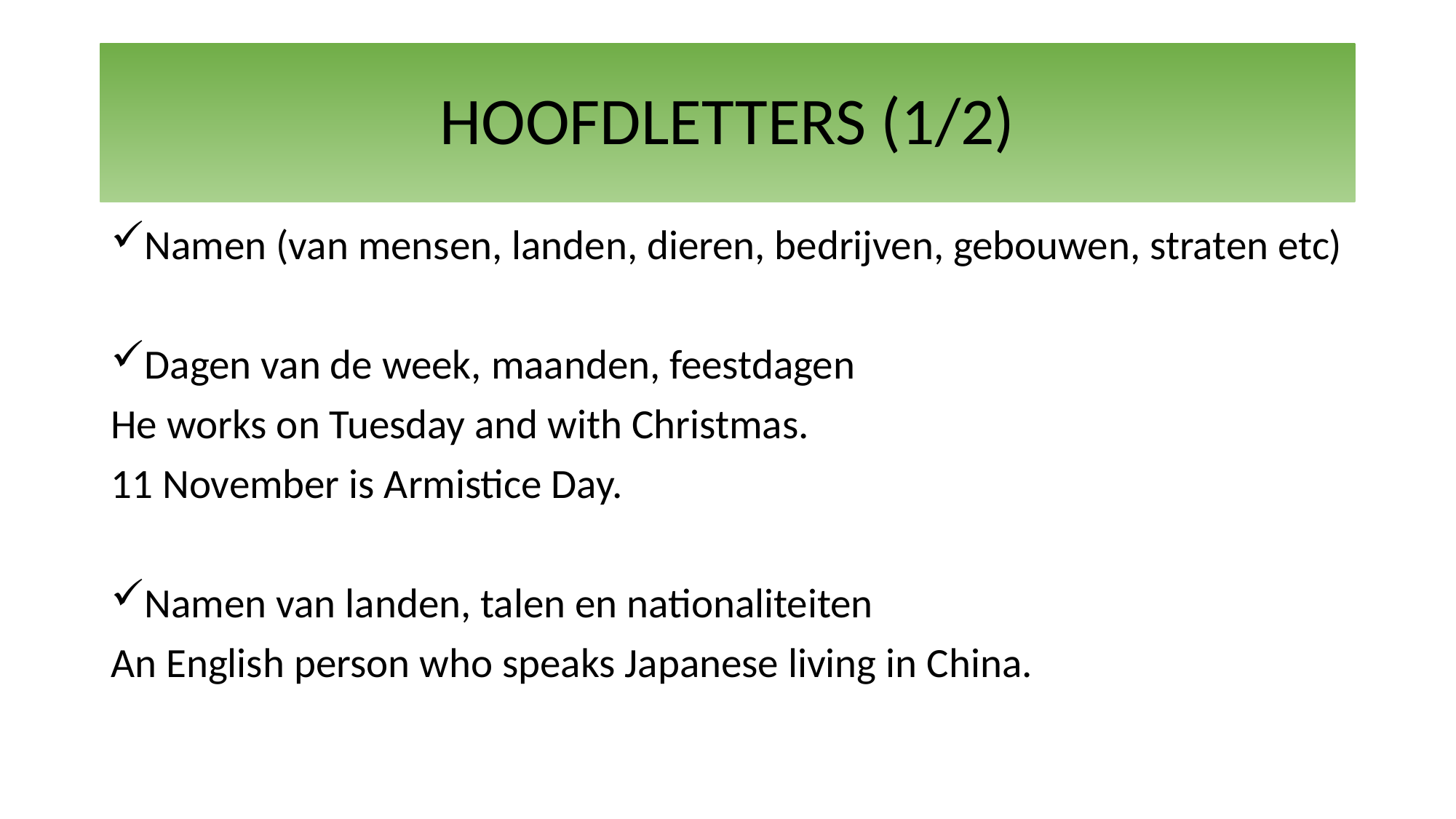

# HOOFDLETTERS (1/2)
Namen (van mensen, landen, dieren, bedrijven, gebouwen, straten etc)

Dagen van de week, maanden, feestdagen
He works on Tuesday and with Christmas.
11 November is Armistice Day.

Namen van landen, talen en nationaliteiten
An English person who speaks Japanese living in China.